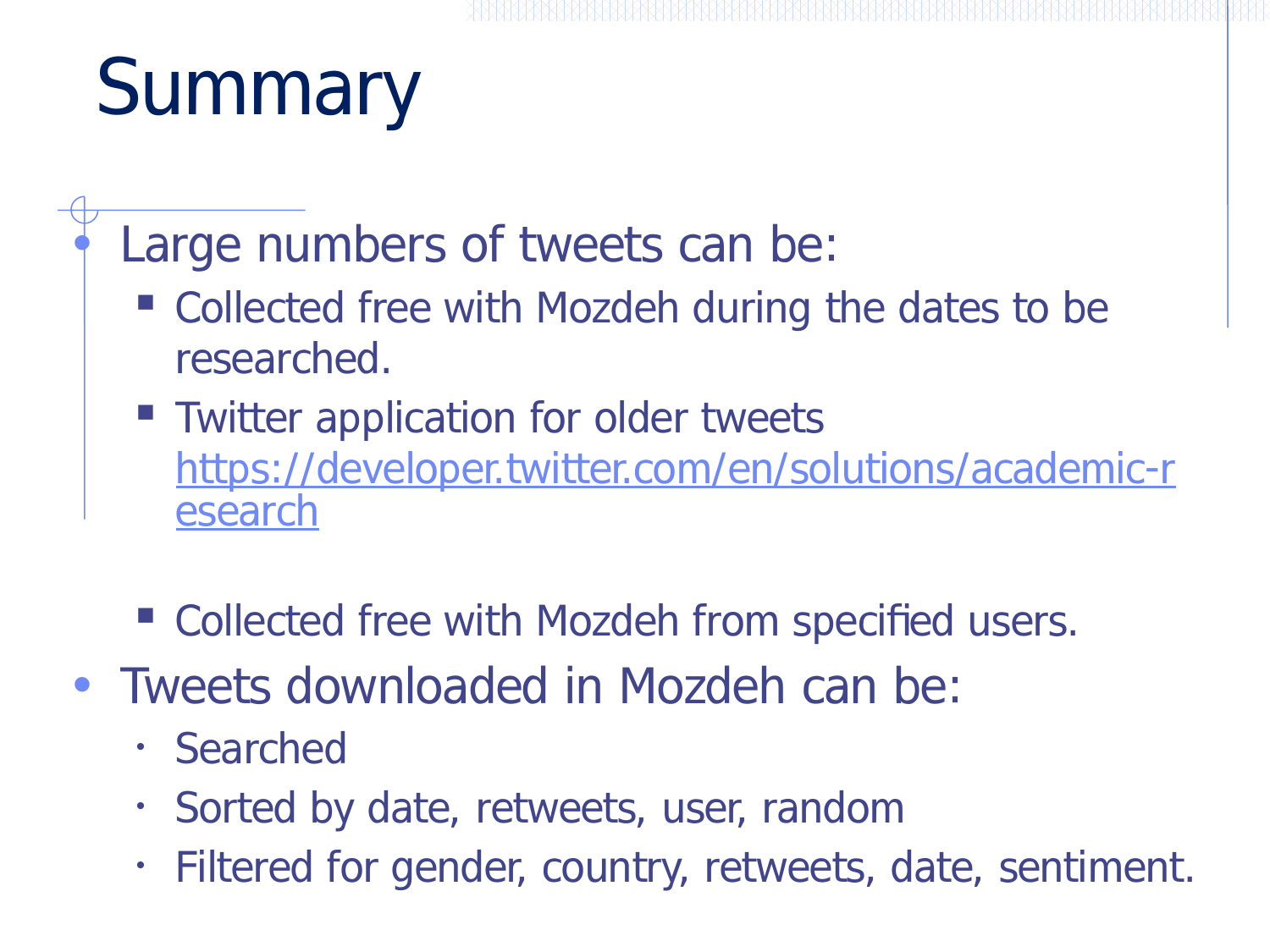

# Summary
Large numbers of tweets can be:
Collected free with Mozdeh during the dates to be researched.
Twitter application for older tweets https://developer.twitter.com/en/solutions/academic-research
Collected free with Mozdeh from specified users.
Tweets downloaded in Mozdeh can be:
Searched
Sorted by date, retweets, user, random
Filtered for gender, country, retweets, date, sentiment.